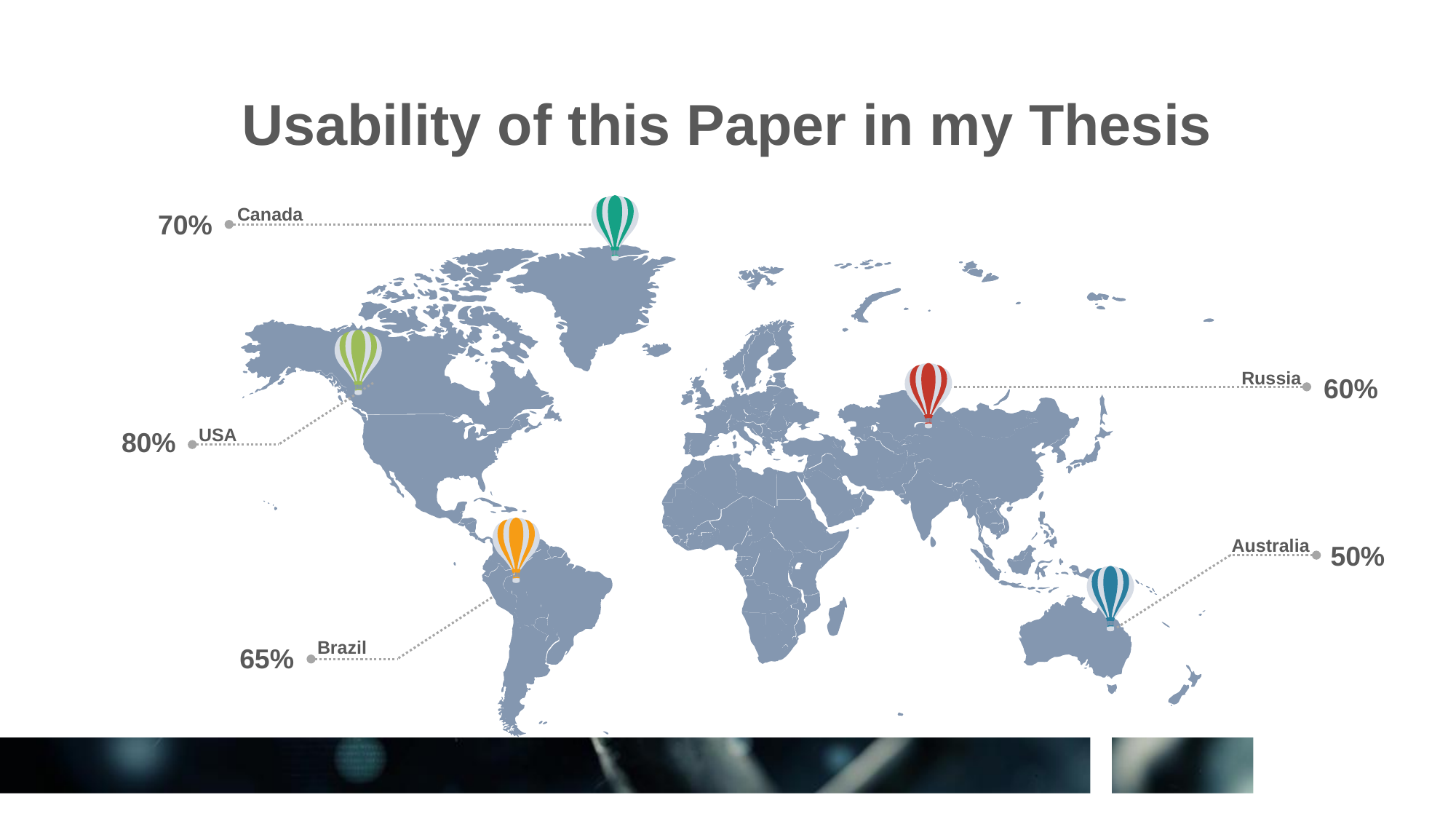

Usability of this Paper in my Thesis
Canada
70%

Russia
60%

USA
80%

Australia
50%

Brazil
65%